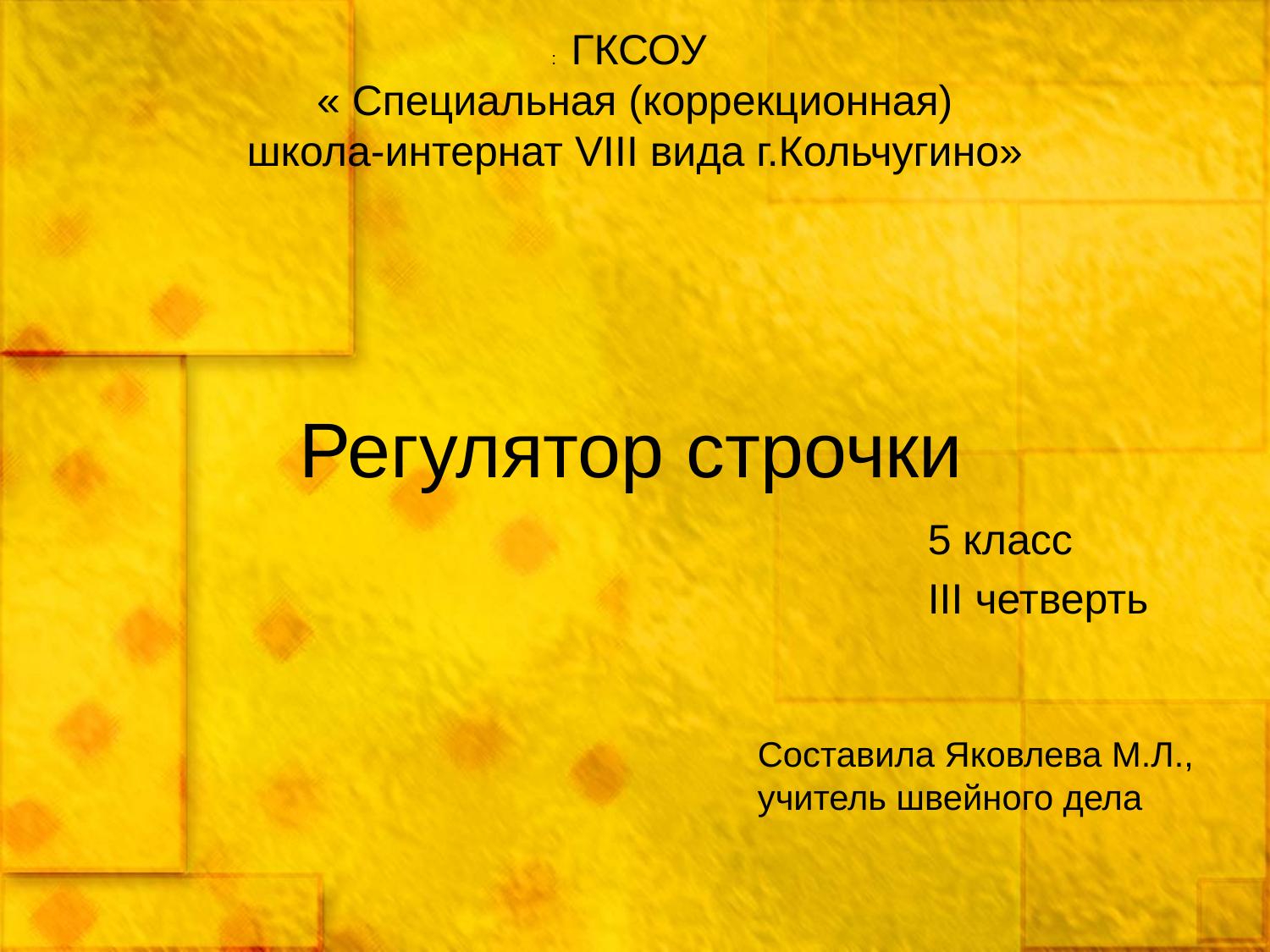

:   ГКСОУ
« Специальная (коррекционная)
 школа-интернат VIII вида г.Кольчугино»

# Регулятор строчки
5 класс
III четверть
Составила Яковлева М.Л., учитель швейного дела